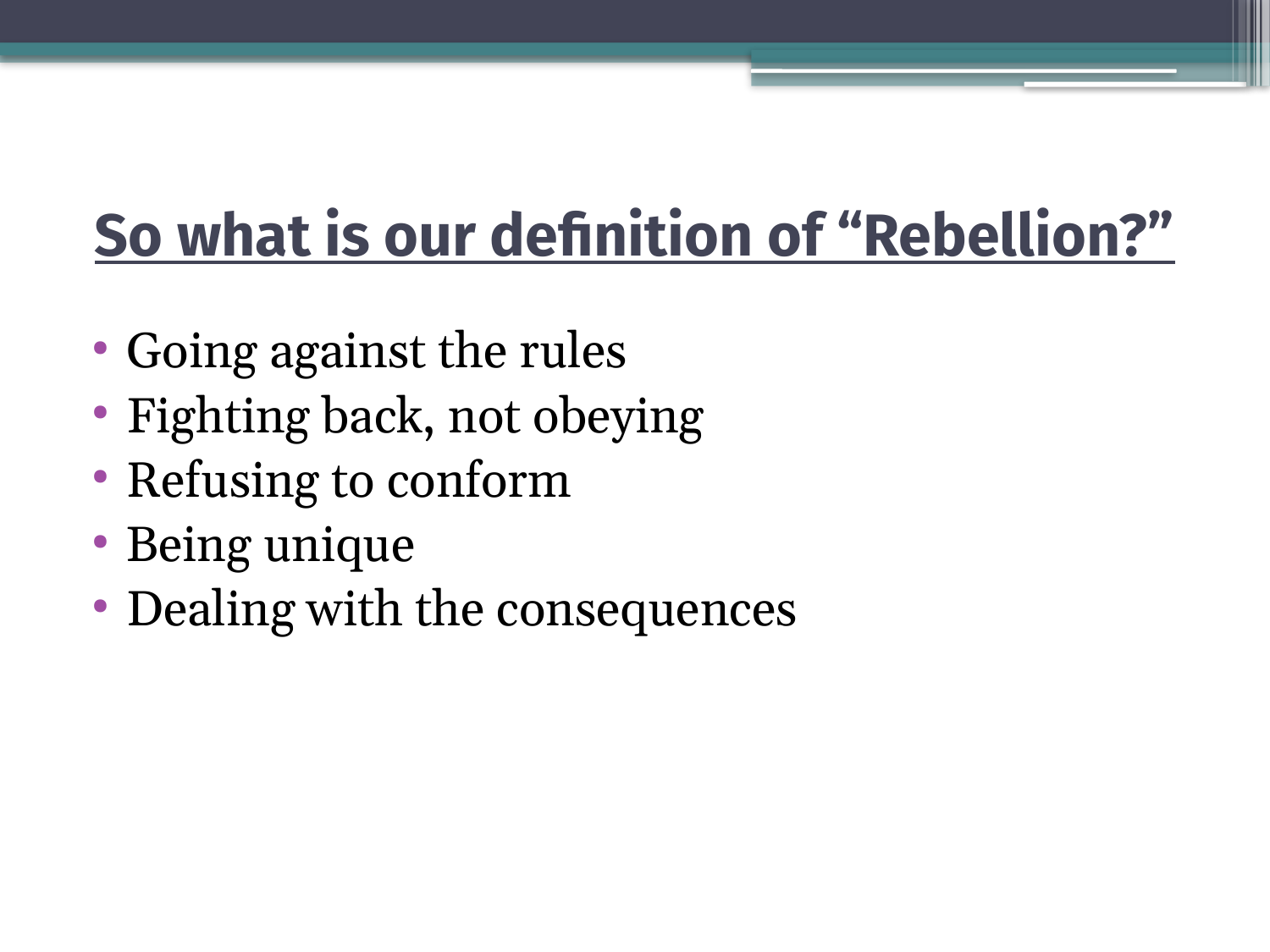

# So what is our definition of “Rebellion?”
Going against the rules
Fighting back, not obeying
Refusing to conform
Being unique
Dealing with the consequences